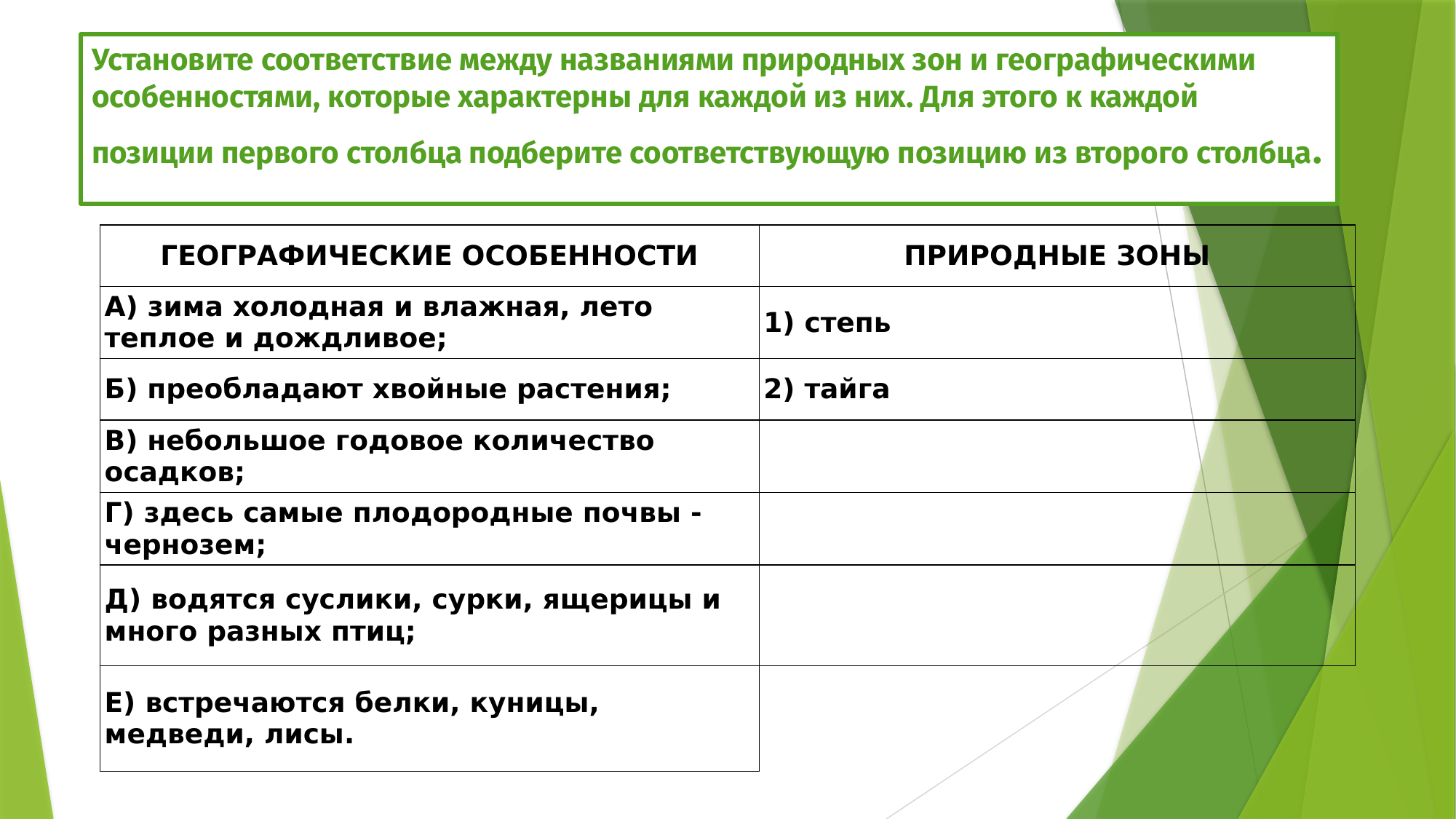

# Установите соответствие между названиями природных зон и географическими особенностями, которые характерны для каждой из них. Для этого к каждой позиции первого столбца подберите соответствующую позицию из второго столбца.
| ГЕОГРАФИЧЕСКИЕ ОСОБЕННОСТИ | ПРИРОДНЫЕ ЗОНЫ |
| --- | --- |
| А) зима холодная и влажная, лето теплое и дождливое; | 1) степь |
| Б) преобладают хвойные растения; | 2) тайга |
| В) небольшое годовое количество осадков; |  |
| Г) здесь самые плодородные почвы - чернозем; |  |
| Д) водятся суслики, сурки, ящерицы и много разных птиц; |  |
| Е) встречаются белки, куницы, медведи, лисы. |  |